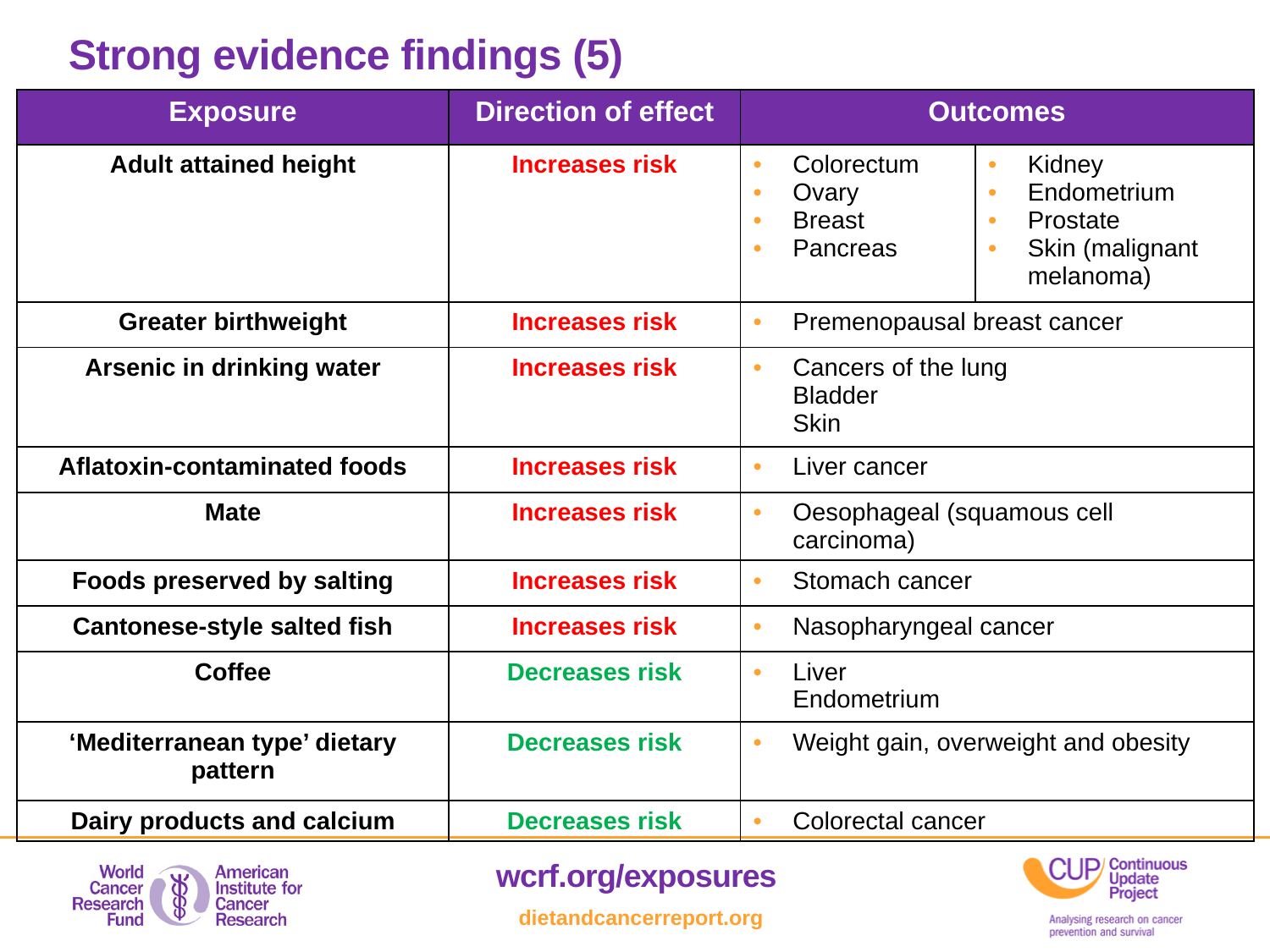

Strong evidence findings (5)
| Exposure | Direction of effect | Outcomes |  |
| --- | --- | --- | --- |
| Adult attained height | Increases risk | Colorectum Ovary Breast Pancreas | Kidney Endometrium Prostate Skin (malignant melanoma) |
| Greater birthweight | Increases risk | Premenopausal breast cancer |  |
| Arsenic in drinking water | Increases risk | Cancers of the lung Bladder Skin |  |
| Aflatoxin-contaminated foods | Increases risk | Liver cancer |  |
| Mate | Increases risk | Oesophageal (squamous cell carcinoma) |  |
| Foods preserved by salting | Increases risk | Stomach cancer |  |
| Cantonese-style salted fish | Increases risk | Nasopharyngeal cancer |  |
| Coffee | Decreases risk | Liver Endometrium |  |
| ‘Mediterranean type’ dietary pattern | Decreases risk | Weight gain, overweight and obesity |  |
| Dairy products and calcium | Decreases risk | Colorectal cancer |  |
wcrf.org/exposures